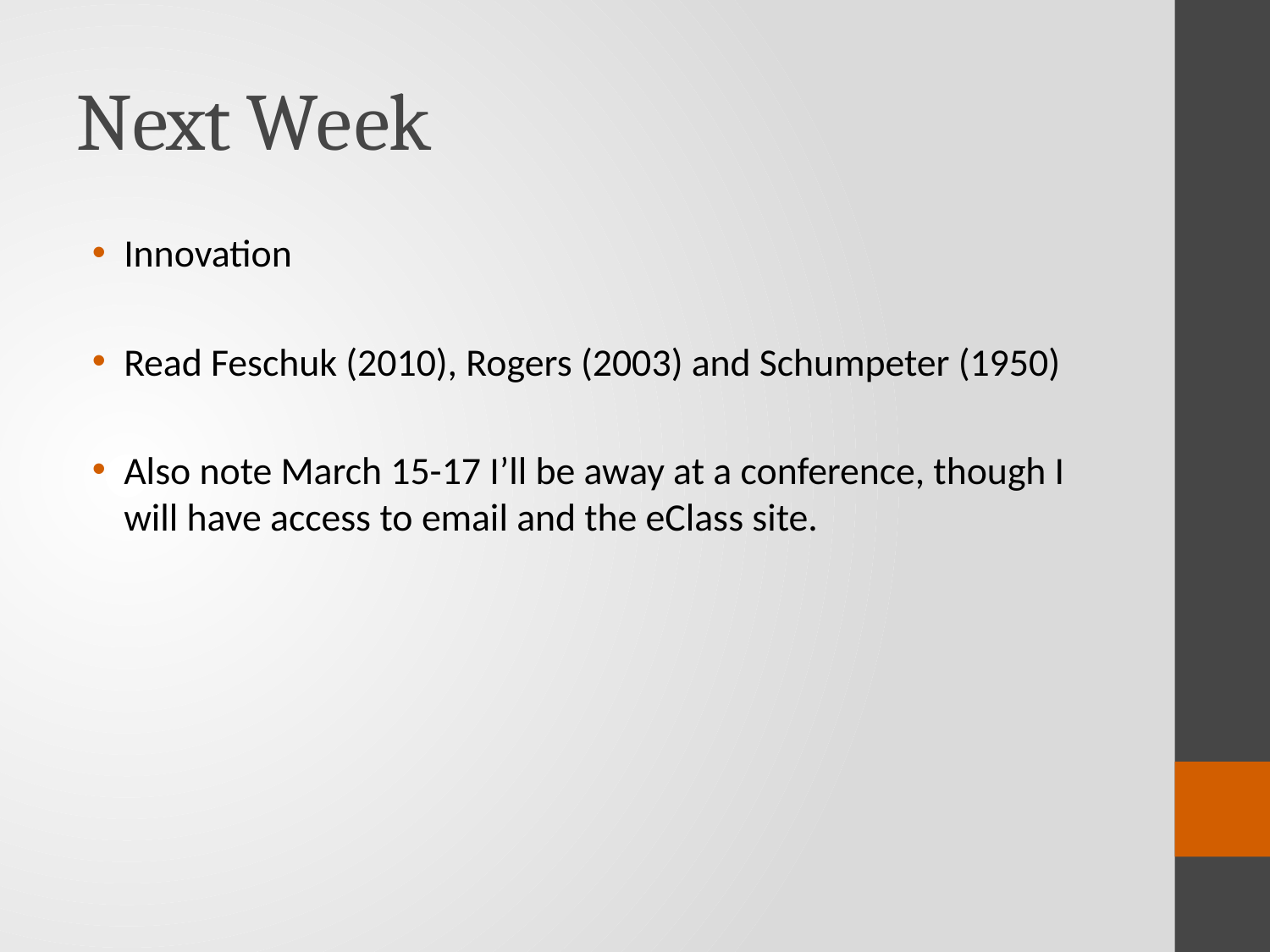

# Next Week
Innovation

Read Feschuk (2010), Rogers (2003) and Schumpeter (1950)

Also note March 15-17 I’ll be away at a conference, though I will have access to email and the eClass site.